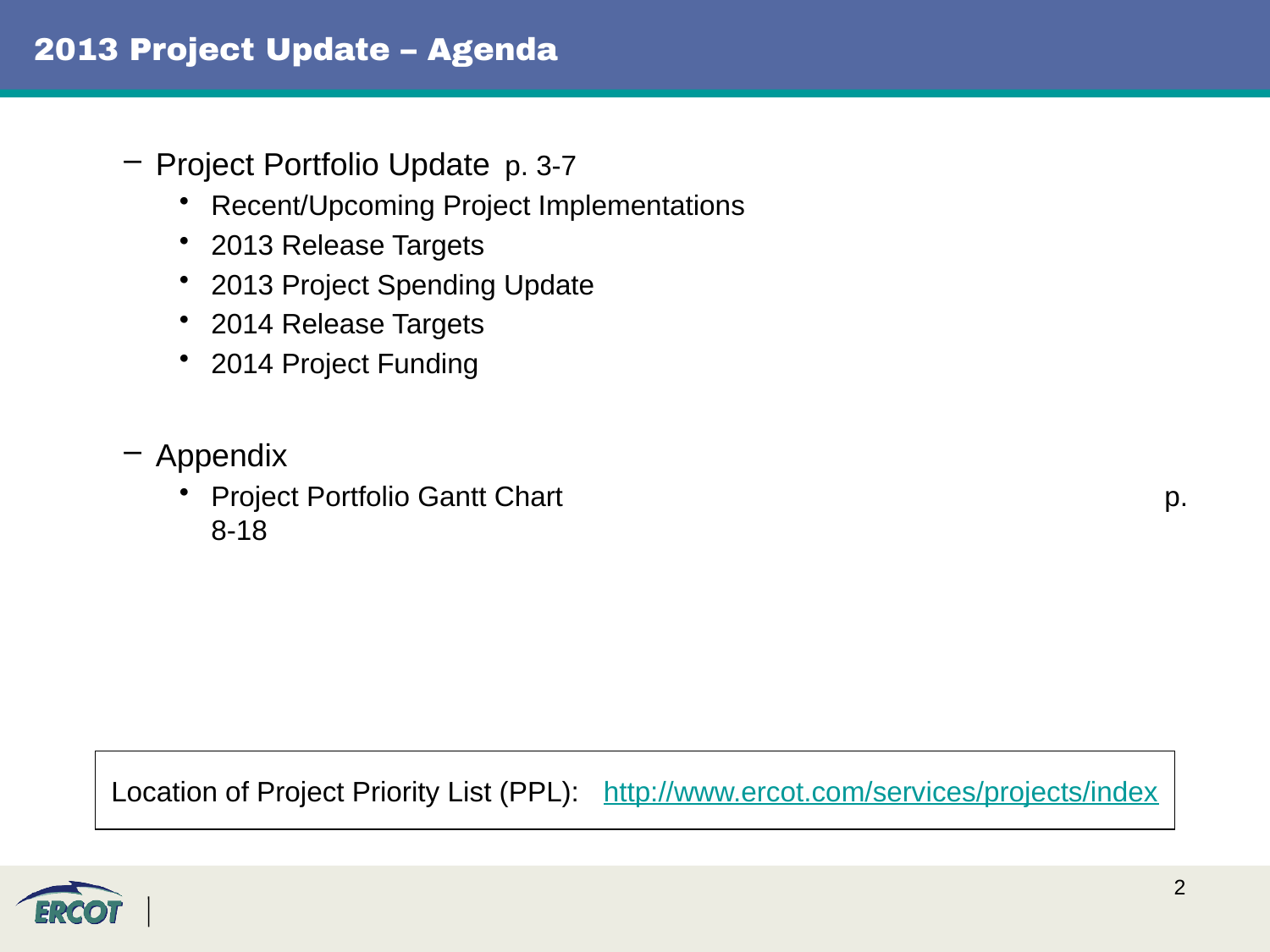

# 2013 Project Update – Agenda
Project Portfolio Update	p. 3-7
Recent/Upcoming Project Implementations
2013 Release Targets
2013 Project Spending Update
2014 Release Targets
2014 Project Funding

Appendix
Project Portfolio Gantt Chart	p. 8-18

Location of Project Priority List (PPL):   http://www.ercot.com/services/projects/index